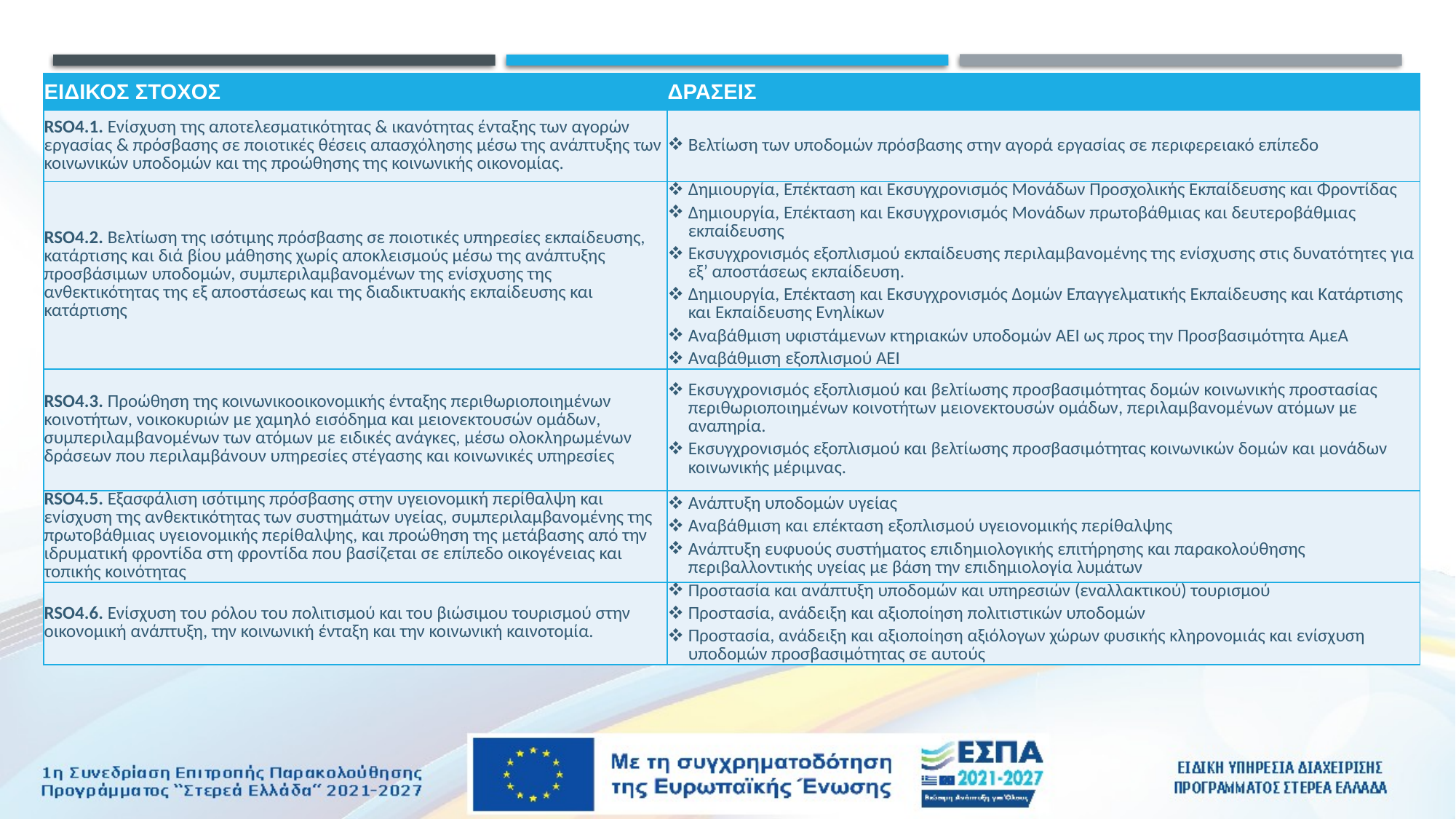

| ΕΙΔΙΚΟΣ ΣΤΟΧΟΣ | ΔΡΑΣΕΙΣ |
| --- | --- |
| RSO4.1. Ενίσχυση της αποτελεσματικότητας & ικανότητας ένταξης των αγορών εργασίας & πρόσβασης σε ποιοτικές θέσεις απασχόλησης μέσω της ανάπτυξης των κοινωνικών υποδομών και της προώθησης της κοινωνικής οικονομίας. | Βελτίωση των υποδομών πρόσβασης στην αγορά εργασίας σε περιφερειακό επίπεδο |
| RSO4.2. Βελτίωση της ισότιμης πρόσβασης σε ποιοτικές υπηρεσίες εκπαίδευσης, κατάρτισης και διά βίου μάθησης χωρίς αποκλεισμούς μέσω της ανάπτυξης προσβάσιμων υποδομών, συμπεριλαμβανομένων της ενίσχυσης της ανθεκτικότητας της εξ αποστάσεως και της διαδικτυακής εκπαίδευσης και κατάρτισης | Δημιουργία, Επέκταση και Εκσυγχρονισμός Μονάδων Προσχολικής Εκπαίδευσης και Φροντίδας Δημιουργία, Επέκταση και Εκσυγχρονισμός Μονάδων πρωτοβάθμιας και δευτεροβάθμιας εκπαίδευσης Εκσυγχρονισμός εξοπλισμού εκπαίδευσης περιλαμβανομένης της ενίσχυσης στις δυνατότητες για εξ’ αποστάσεως εκπαίδευση. Δημιουργία, Επέκταση και Εκσυγχρονισμός Δομών Επαγγελματικής Εκπαίδευσης και Κατάρτισης και Εκπαίδευσης Ενηλίκων Αναβάθμιση υφιστάμενων κτηριακών υποδομών ΑΕΙ ως προς την Προσβασιμότητα ΑμεΑ Αναβάθμιση εξοπλισμού ΑΕΙ |
| RSO4.3. Προώθηση της κοινωνικοοικονομικής ένταξης περιθωριοποιημένων κοινοτήτων, νοικοκυριών με χαμηλό εισόδημα και μειονεκτουσών ομάδων, συμπεριλαμβανομένων των ατόμων με ειδικές ανάγκες, μέσω ολοκληρωμένων δράσεων που περιλαμβάνουν υπηρεσίες στέγασης και κοινωνικές υπηρεσίες | Εκσυγχρονισμός εξοπλισμού και βελτίωσης προσβασιμότητας δομών κοινωνικής προστασίας περιθωριοποιημένων κοινοτήτων μειονεκτουσών ομάδων, περιλαμβανομένων ατόμων με αναπηρία. Εκσυγχρονισμός εξοπλισμού και βελτίωσης προσβασιμότητας κοινωνικών δομών και μονάδων κοινωνικής μέριμνας. |
| RSO4.5. Εξασφάλιση ισότιμης πρόσβασης στην υγειονομική περίθαλψη και ενίσχυση της ανθεκτικότητας των συστημάτων υγείας, συμπεριλαμβανομένης της πρωτοβάθμιας υγειονομικής περίθαλψης, και προώθηση της μετάβασης από την ιδρυματική φροντίδα στη φροντίδα που βασίζεται σε επίπεδο οικογένειας και τοπικής κοινότητας | Ανάπτυξη υποδομών υγείας Αναβάθμιση και επέκταση εξοπλισμού υγειονομικής περίθαλψης Ανάπτυξη ευφυούς συστήματος επιδημιολογικής επιτήρησης και παρακολούθησης περιβαλλοντικής υγείας με βάση την επιδημιολογία λυμάτων |
| RSO4.6. Ενίσχυση του ρόλου του πολιτισμού και του βιώσιμου τουρισμού στην οικονομική ανάπτυξη, την κοινωνική ένταξη και την κοινωνική καινοτομία. | Προστασία και ανάπτυξη υποδομών και υπηρεσιών (εναλλακτικού) τουρισμού Προστασία, ανάδειξη και αξιοποίηση πολιτιστικών υποδομών Προστασία, ανάδειξη και αξιοποίηση αξιόλογων χώρων φυσικής κληρονομιάς και ενίσχυση υποδομών προσβασιμότητας σε αυτούς |